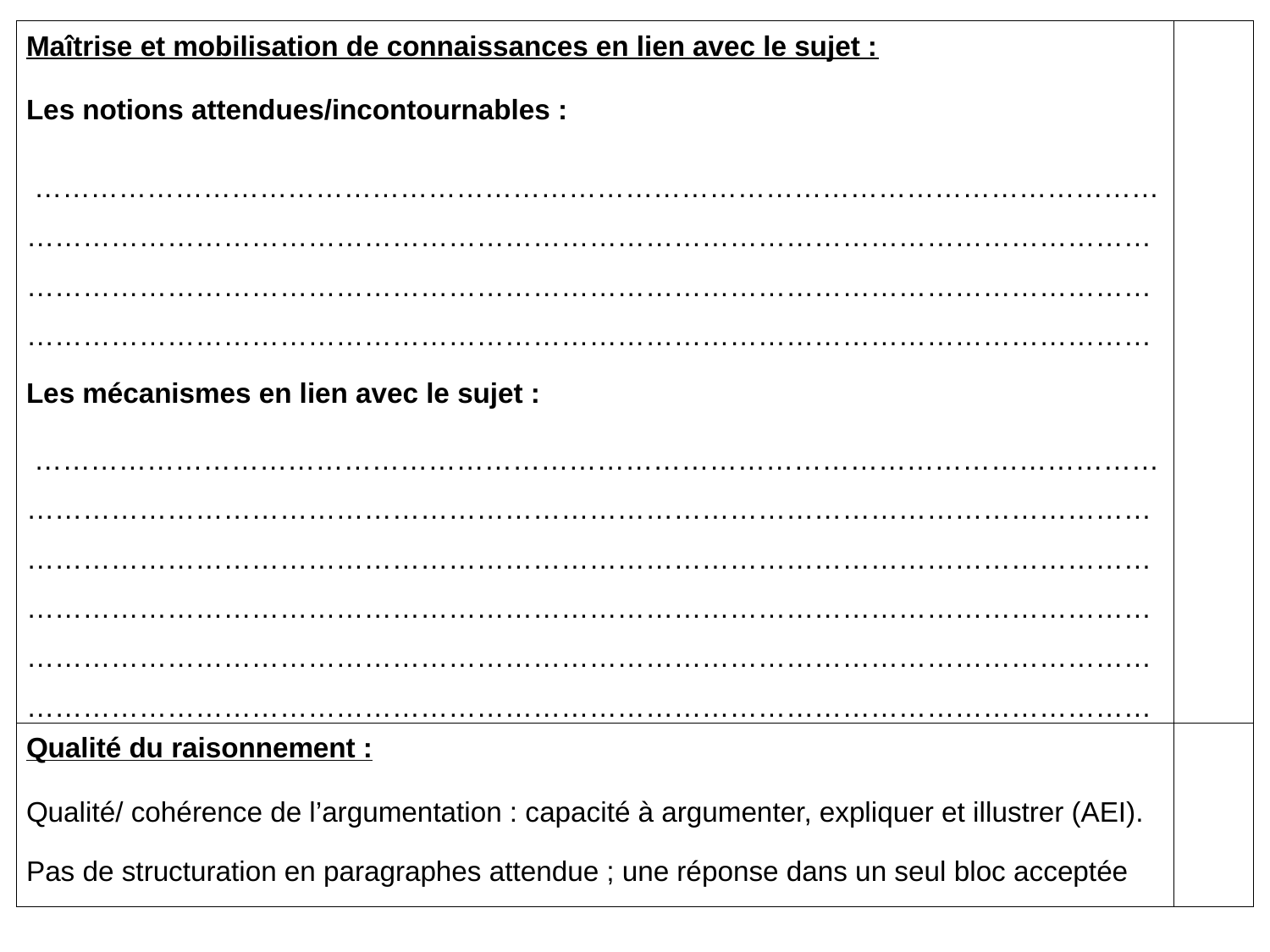

| Maîtrise et mobilisation de connaissances en lien avec le sujet : Les notions attendues/incontournables :  ………………………………………………………………………………………………………………………………………………………………………………………………………………………………………………………………………………………………………………………………………………………………………………………………………………………………………… Les mécanismes en lien avec le sujet :  ……………………………………………………………………………………………………………………………………………………………………………………………………………………………………………………………………………………………………………………………………………………………………………………………………………………………………………………………………………………………………………………………………………………………………………………………………………………………………………………………… |  |
| --- | --- |
| Qualité du raisonnement : Qualité/ cohérence de l’argumentation : capacité à argumenter, expliquer et illustrer (AEI). Pas de structuration en paragraphes attendue ; une réponse dans un seul bloc acceptée |  |